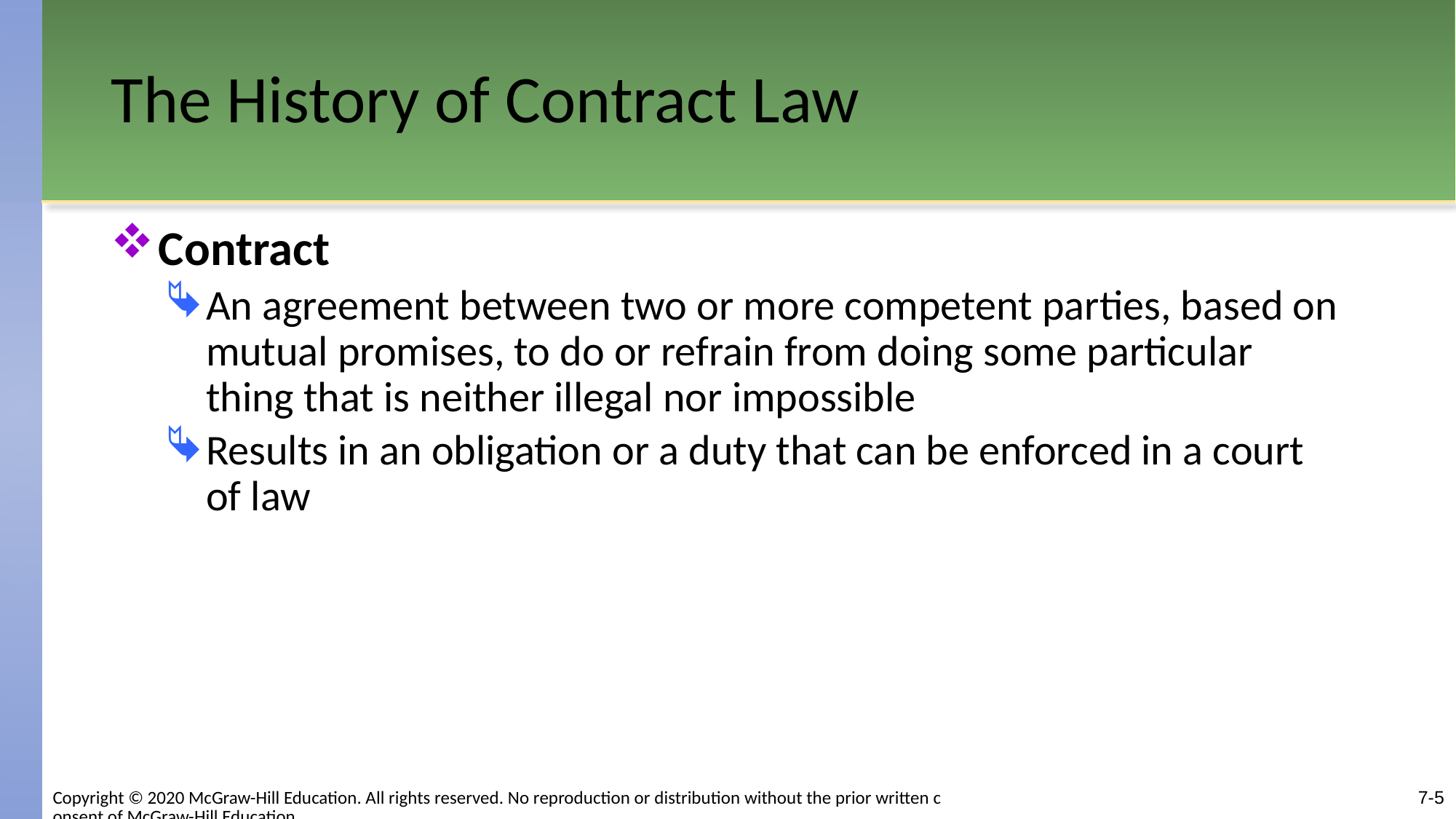

# The History of Contract Law
Contract
An agreement between two or more competent parties, based on mutual promises, to do or refrain from doing some particular thing that is neither illegal nor impossible
Results in an obligation or a duty that can be enforced in a court of law

Copyright © 2020 McGraw-Hill Education. All rights reserved. No reproduction or distribution without the prior written consent of McGraw-Hill Education.
7-5